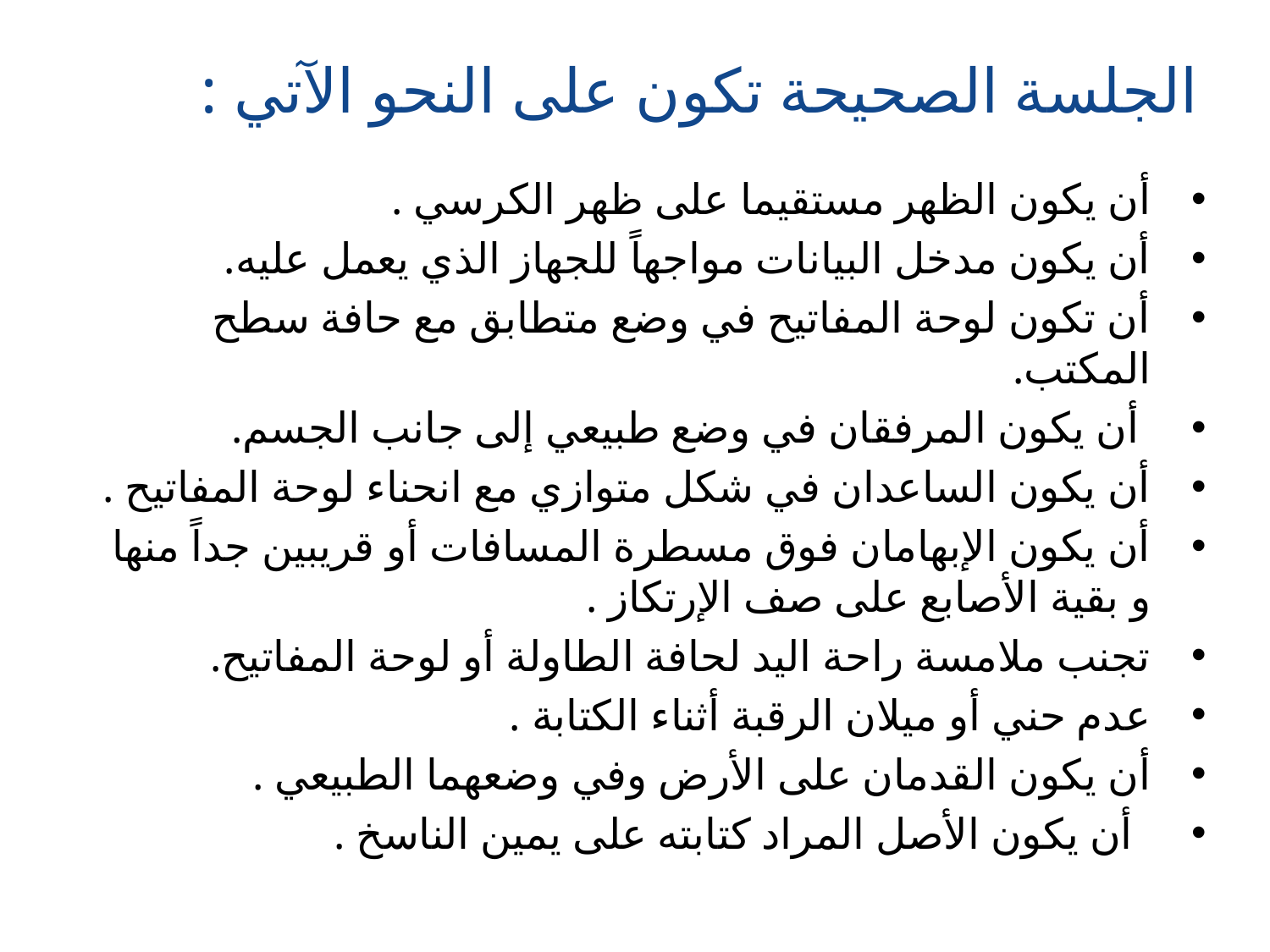

الجلسة الصحيحة تكون على النحو الآتي :
أن يكون الظهر مستقيما على ظهر الكرسي .
أن يكون مدخل البيانات مواجهاً للجهاز الذي يعمل عليه.
أن تكون لوحة المفاتيح في وضع متطابق مع حافة سطح المكتب.
 أن يكون المرفقان في وضع طبيعي إلى جانب الجسم.
أن يكون الساعدان في شكل متوازي مع انحناء لوحة المفاتيح .
أن يكون الإبهامان فوق مسطرة المسافات أو قريبين جداً منها و بقية الأصابع على صف الإرتكاز .
تجنب ملامسة راحة اليد لحافة الطاولة أو لوحة المفاتيح.
عدم حني أو ميلان الرقبة أثناء الكتابة .
أن يكون القدمان على الأرض وفي وضعهما الطبيعي .
 أن يكون الأصل المراد كتابته على يمين الناسخ .